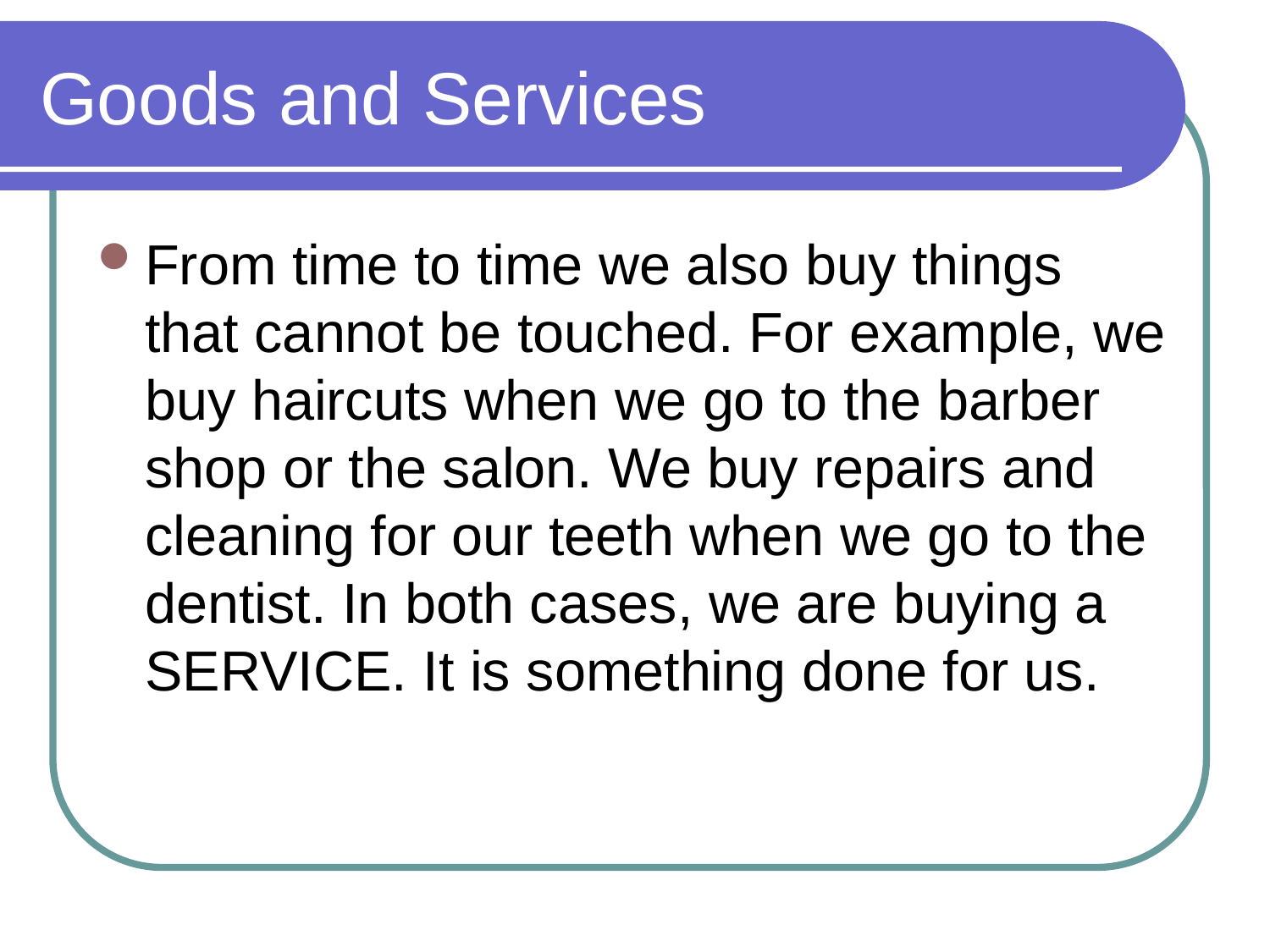

# Goods and Services
From time to time we also buy things that cannot be touched. For example, we buy haircuts when we go to the barber shop or the salon. We buy repairs and cleaning for our teeth when we go to the dentist. In both cases, we are buying a SERVICE. It is something done for us.